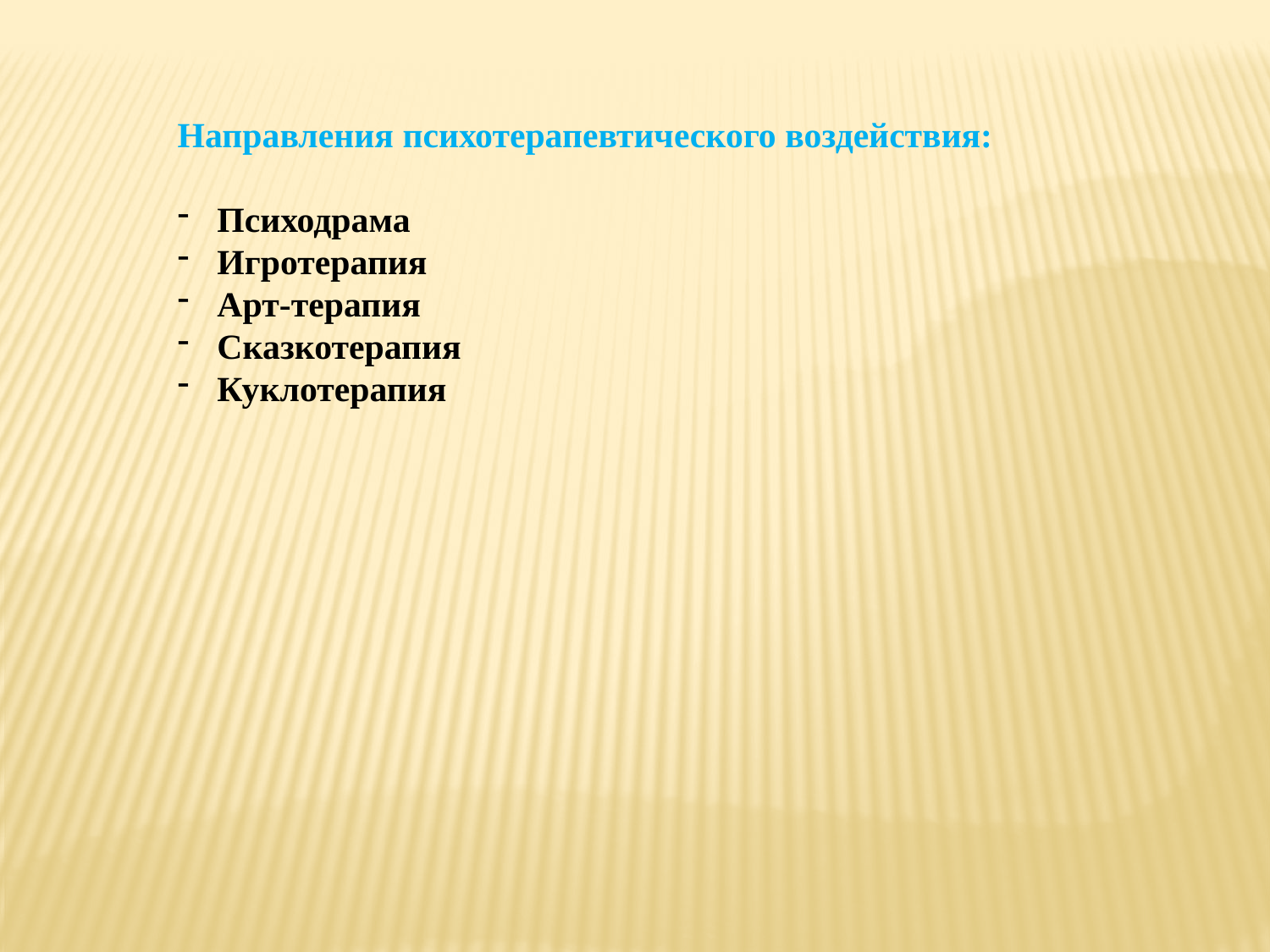

Направления психотерапевтического воздействия:

Психодрама
Игротерапия
Арт-терапия
Сказкотерапия
Куклотерапия